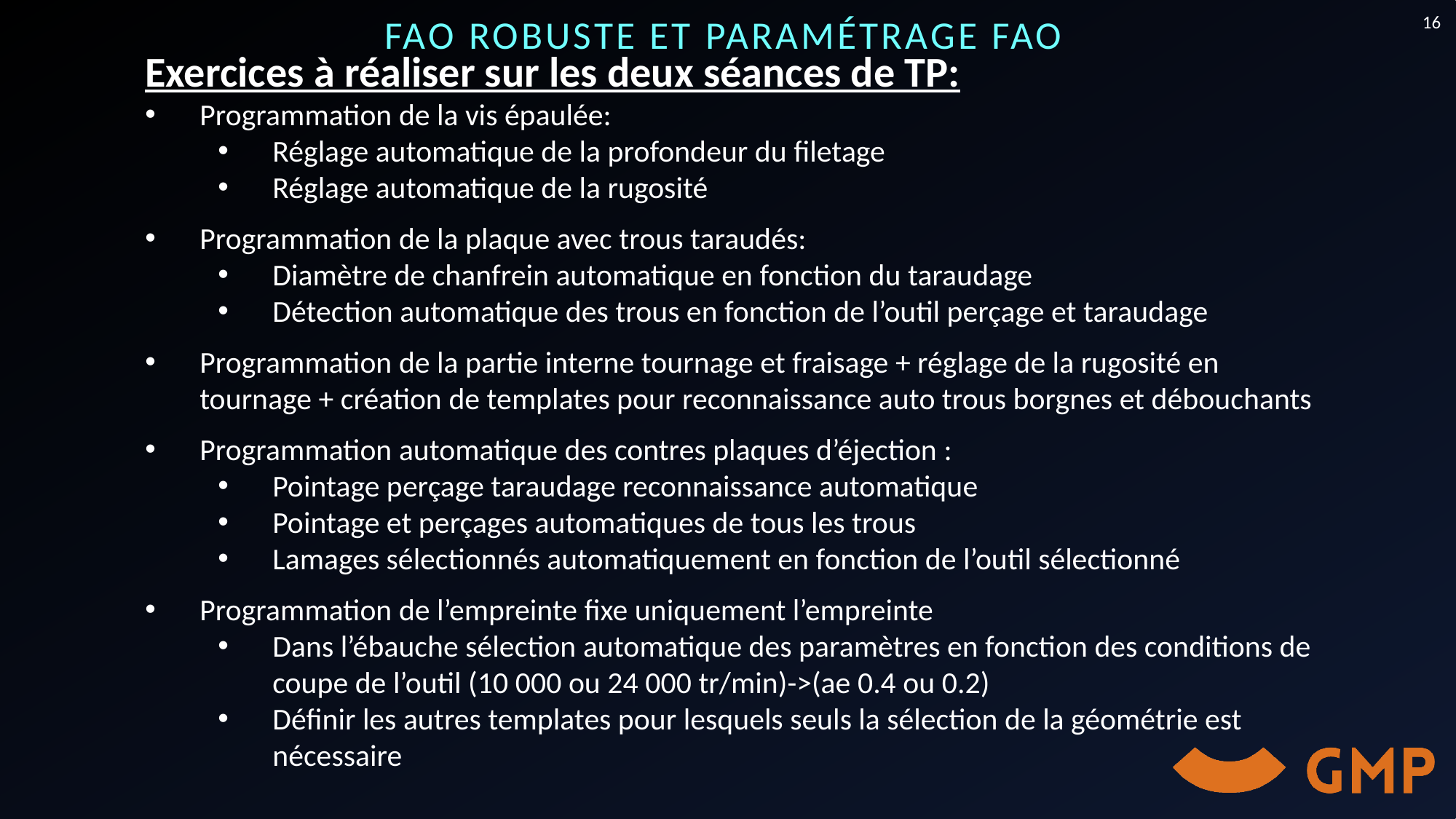

16
FAO robuste et paramétrage FAO
Exercices à réaliser sur les deux séances de TP:
Programmation de la vis épaulée:
Réglage automatique de la profondeur du filetage
Réglage automatique de la rugosité

Programmation de la plaque avec trous taraudés:
Diamètre de chanfrein automatique en fonction du taraudage
Détection automatique des trous en fonction de l’outil perçage et taraudage

Programmation de la partie interne tournage et fraisage + réglage de la rugosité en tournage + création de templates pour reconnaissance auto trous borgnes et débouchants

Programmation automatique des contres plaques d’éjection :
Pointage perçage taraudage reconnaissance automatique
Pointage et perçages automatiques de tous les trous
Lamages sélectionnés automatiquement en fonction de l’outil sélectionné

Programmation de l’empreinte fixe uniquement l’empreinte
Dans l’ébauche sélection automatique des paramètres en fonction des conditions de coupe de l’outil (10 000 ou 24 000 tr/min)->(ae 0.4 ou 0.2)
Définir les autres templates pour lesquels seuls la sélection de la géométrie est nécessaire